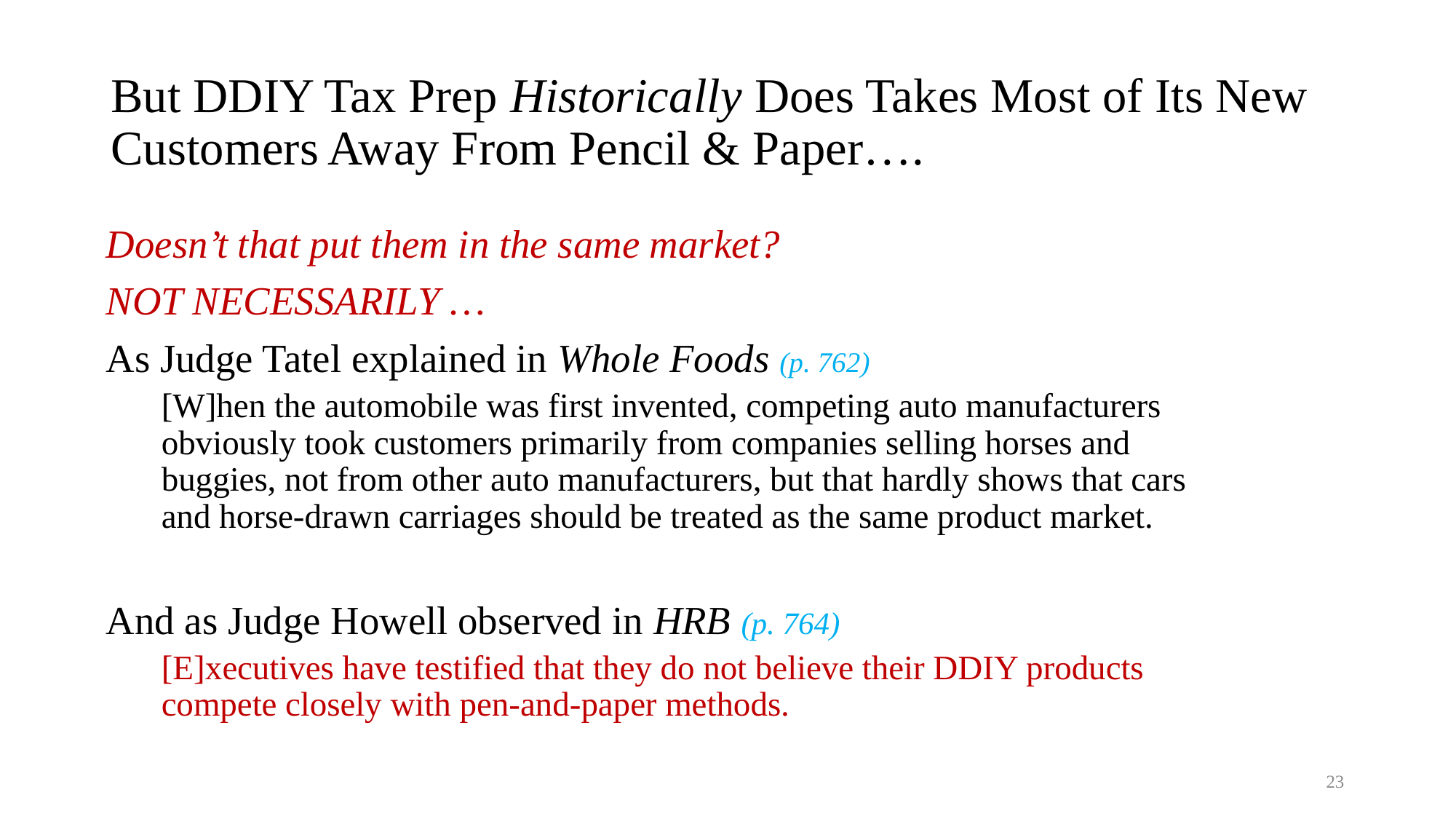

# But DDIY Tax Prep Historically Does Takes Most of Its New Customers Away From Pencil & Paper….
Doesn’t that put them in the same market?
NOT NECESSARILY …
As Judge Tatel explained in Whole Foods (p. 762)
[W]hen the automobile was first invented, competing auto manufacturers obviously took customers primarily from companies selling horses and buggies, not from other auto manufacturers, but that hardly shows that cars and horse-drawn carriages should be treated as the same product market.

And as Judge Howell observed in HRB (p. 764)
[E]xecutives have testified that they do not believe their DDIY products compete closely with pen-and-paper methods.

23